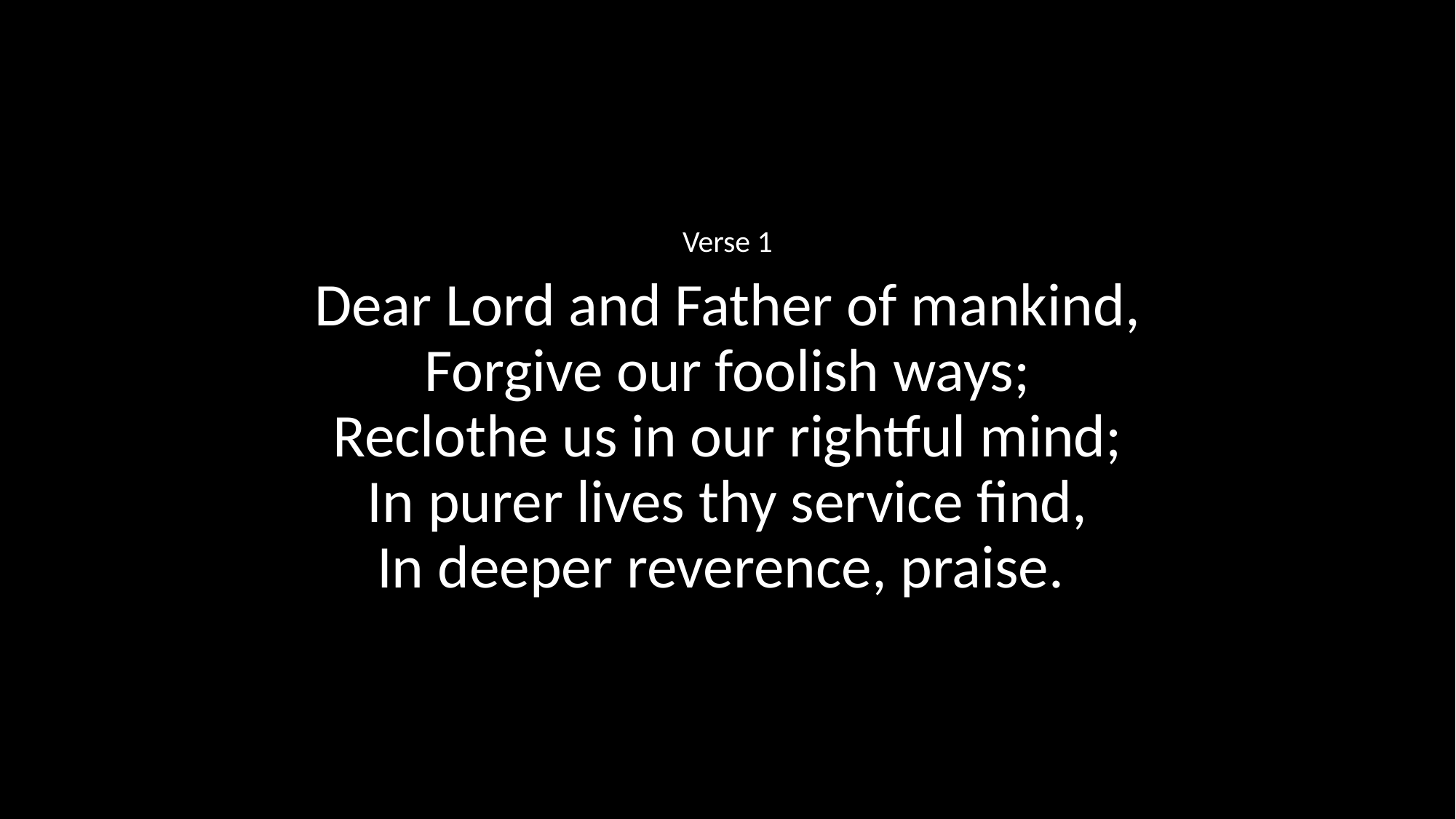

Verse 1
Dear Lord and Father of mankind,
Forgive our foolish ways;
Reclothe us in our rightful mind;
In purer lives thy service find,
In deeper reverence, praise.